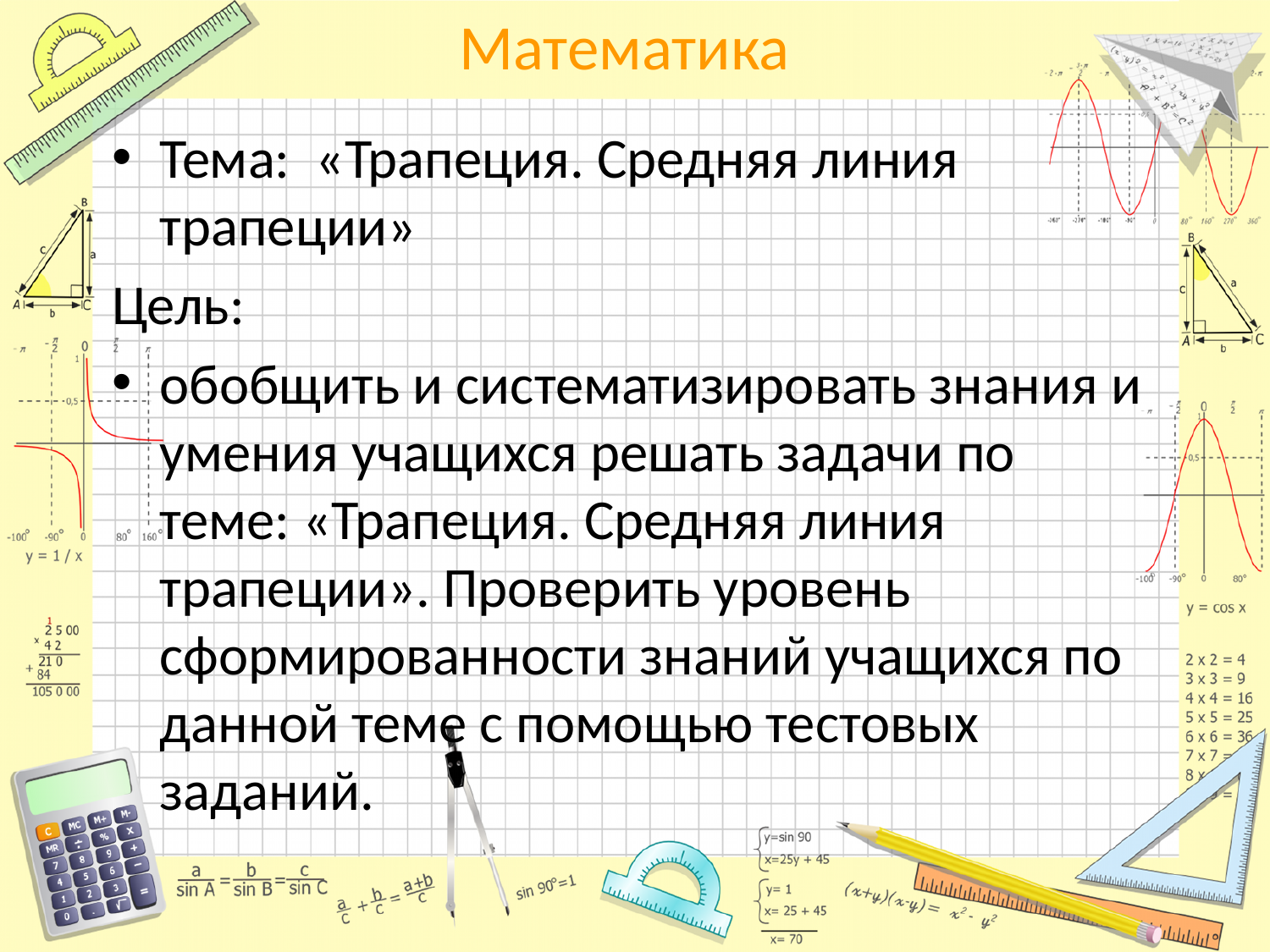

Тема:  «Трапеция. Средняя линия     трапеции»
Цель:
обобщить и систематизировать знания и умения учащихся решать задачи по теме: «Трапеция. Средняя линия трапеции». Проверить уровень сформированности знаний учащихся по данной теме с помощью тестовых заданий.